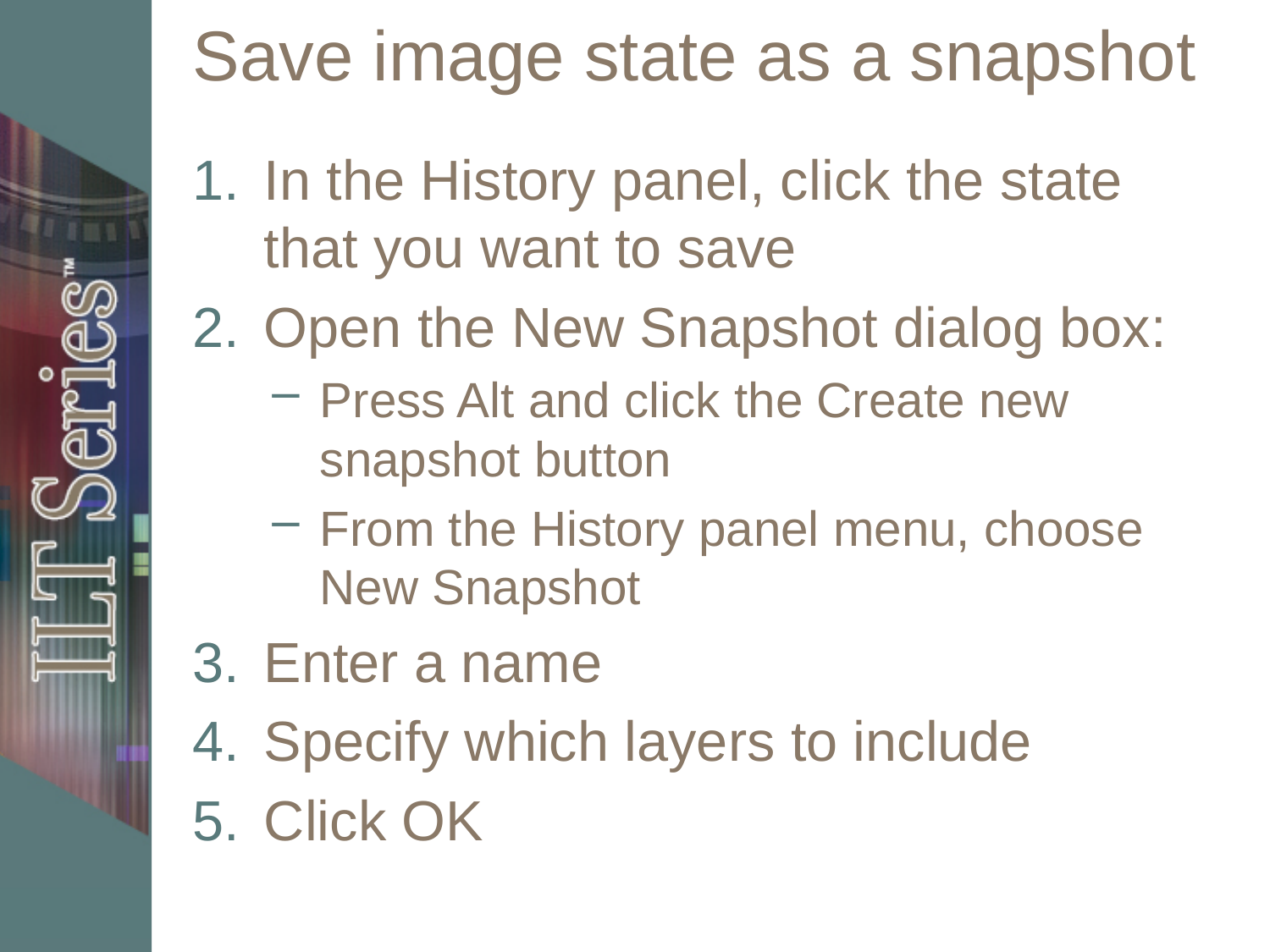

# Save image state as a snapshot
In the History panel, click the state that you want to save
Open the New Snapshot dialog box:
Press Alt and click the Create new snapshot button
From the History panel menu, choose New Snapshot
Enter a name
Specify which layers to include
Click OK